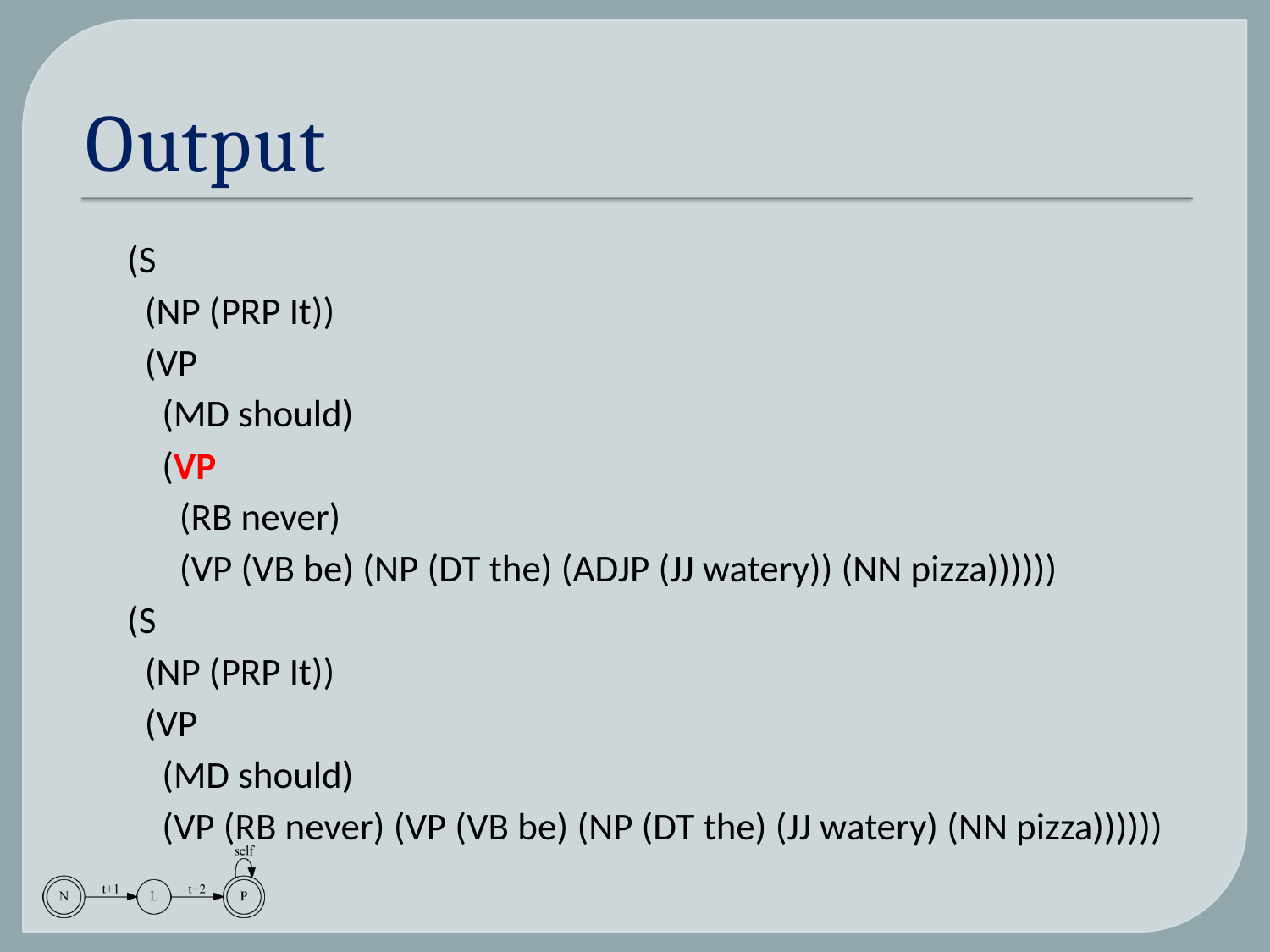

# Output
(S
  (NP (PRP It))
  (VP
    (MD should)
    (VP
      (RB never)
      (VP (VB be) (NP (DT the) (ADJP (JJ watery)) (NN pizza))))))
(S
  (NP (PRP It))
  (VP
    (MD should)
    (VP (RB never) (VP (VB be) (NP (DT the) (JJ watery) (NN pizza))))))